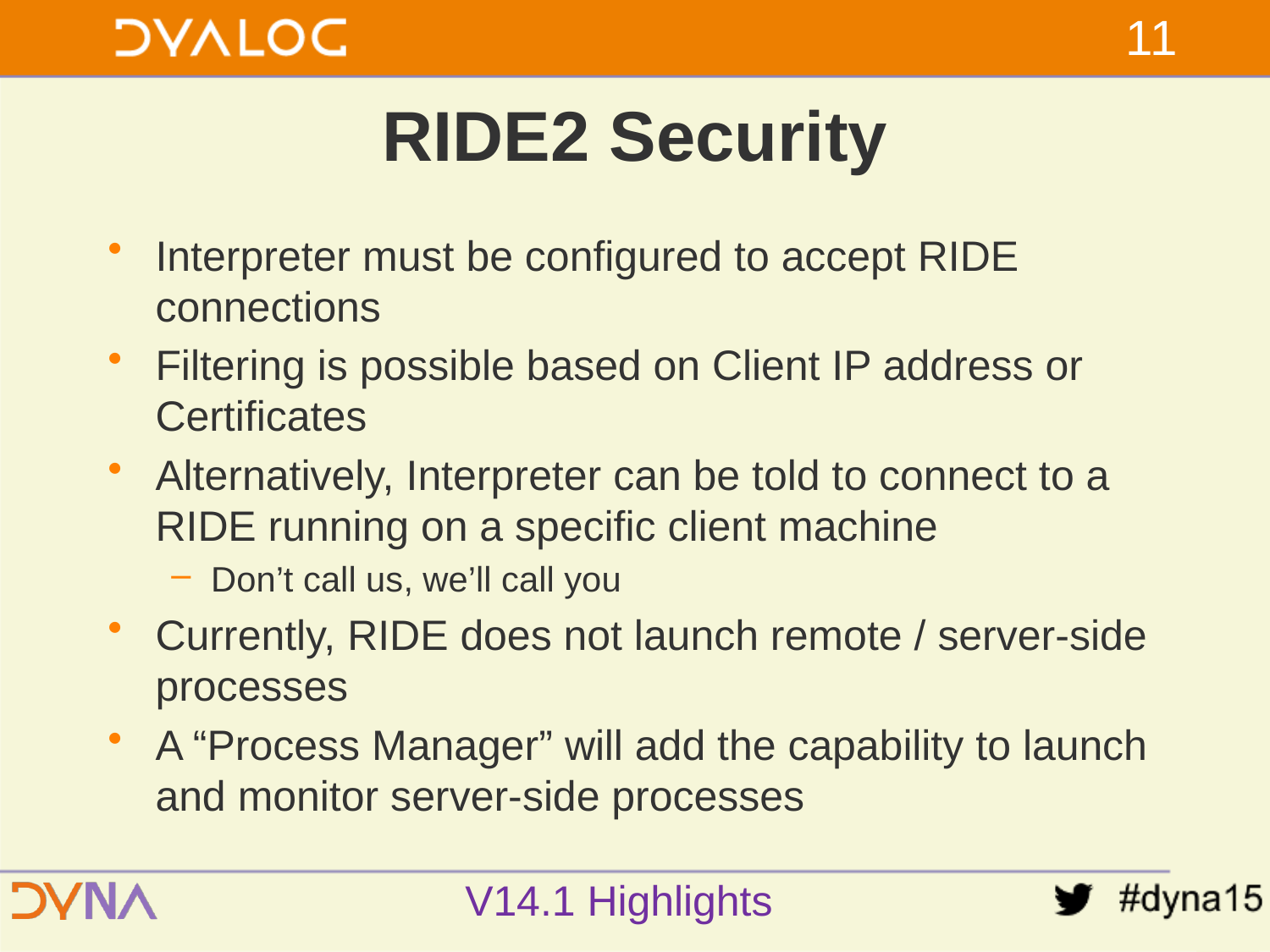

11
# RIDE2 Security
Interpreter must be configured to accept RIDE connections
Filtering is possible based on Client IP address or Certificates
Alternatively, Interpreter can be told to connect to a RIDE running on a specific client machine
Don’t call us, we’ll call you
Currently, RIDE does not launch remote / server-side processes
A “Process Manager” will add the capability to launch and monitor server-side processes

V14.1 Highlights